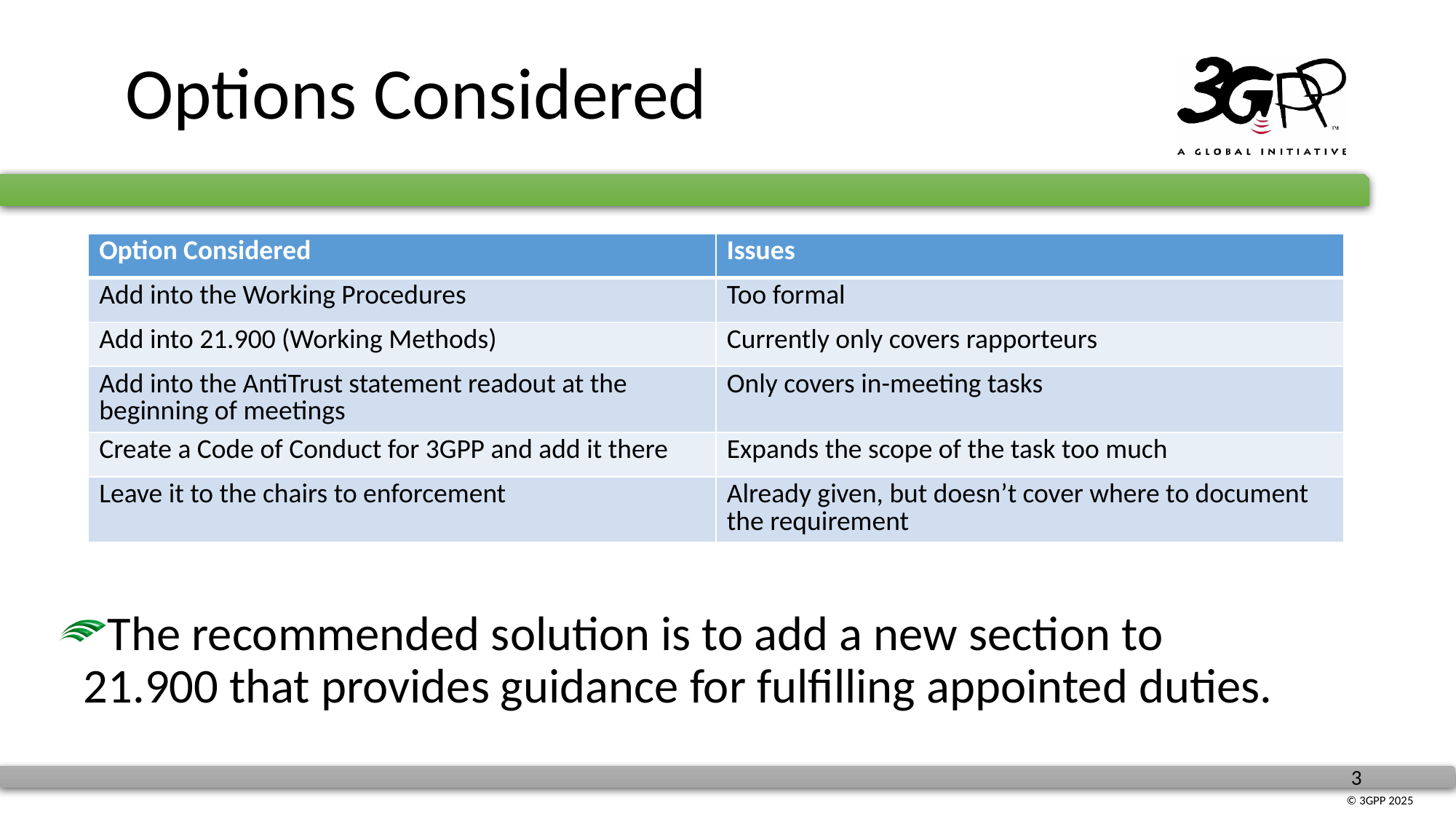

# Options Considered
| Option Considered | Issues |
| --- | --- |
| Add into the Working Procedures | Too formal |
| Add into 21.900 (Working Methods) | Currently only covers rapporteurs |
| Add into the AntiTrust statement readout at the beginning of meetings | Only covers in-meeting tasks |
| Create a Code of Conduct for 3GPP and add it there | Expands the scope of the task too much |
| Leave it to the chairs to enforcement | Already given, but doesn’t cover where to document the requirement |
The recommended solution is to add a new section to 21.900 that provides guidance for fulfilling appointed duties.